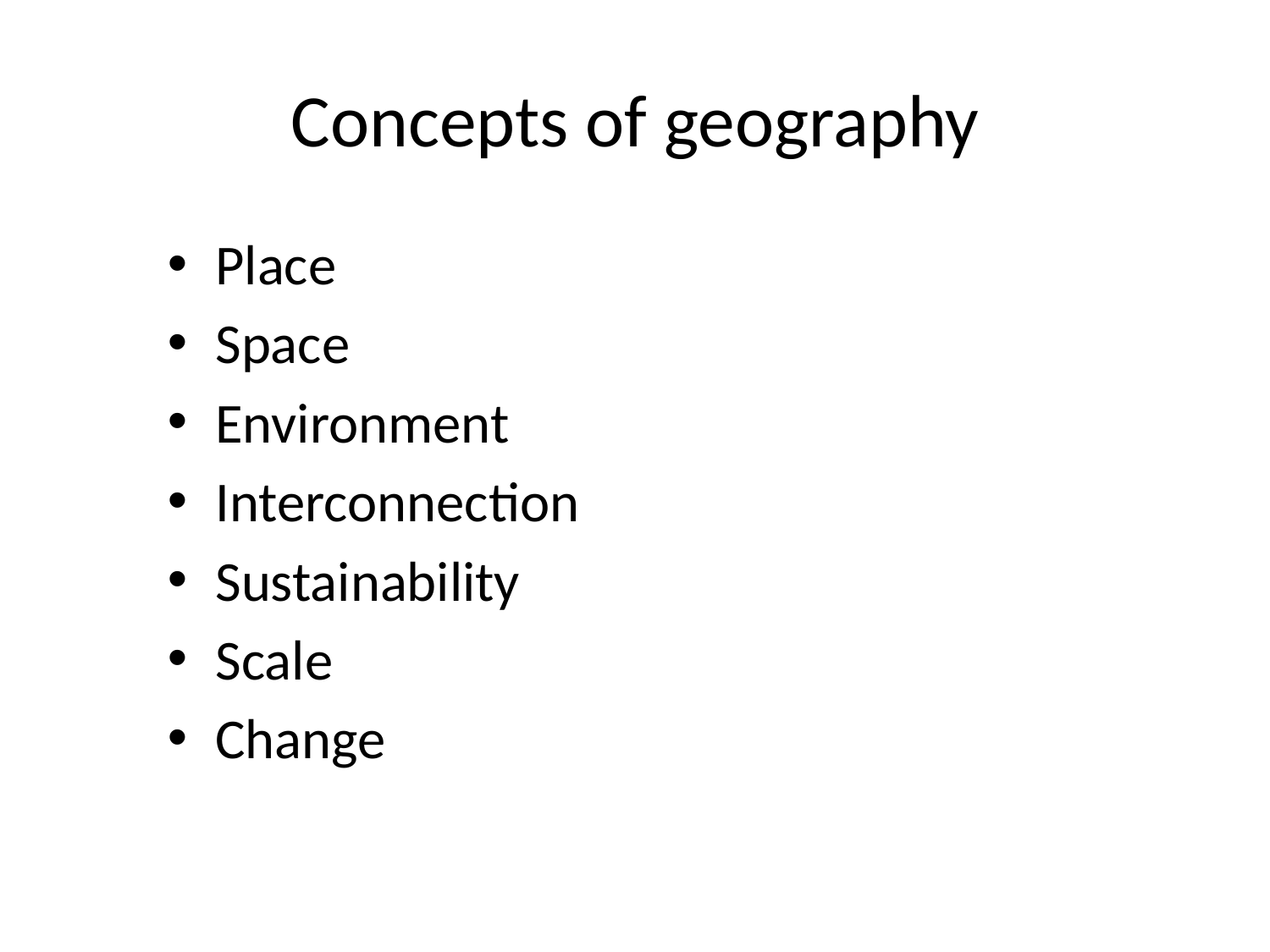

# Concepts of geography
Place
Space
Environment
Interconnection
Sustainability
Scale
Change